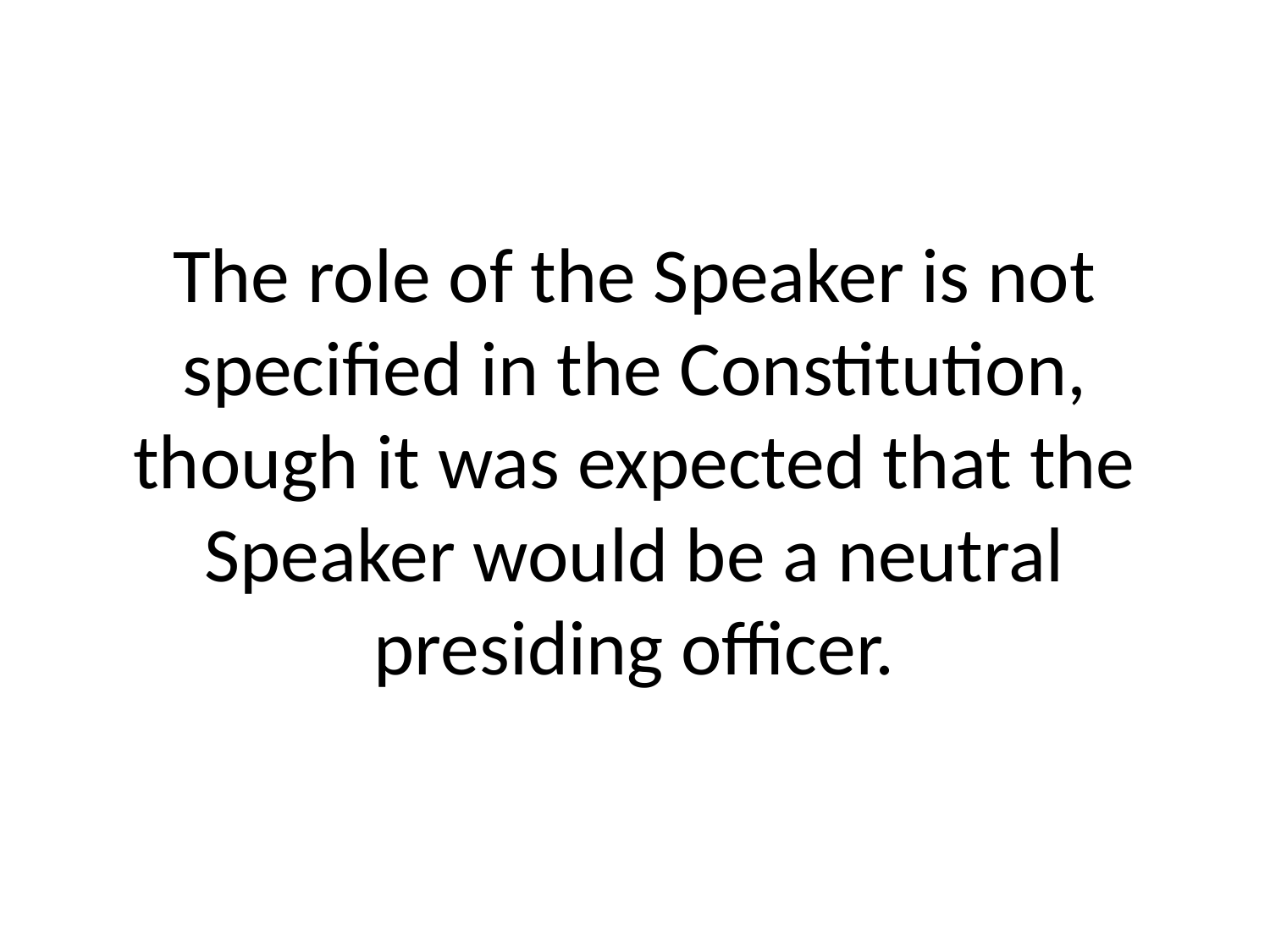

# The role of the Speaker is not specified in the Constitution, though it was expected that the Speaker would be a neutral presiding officer.